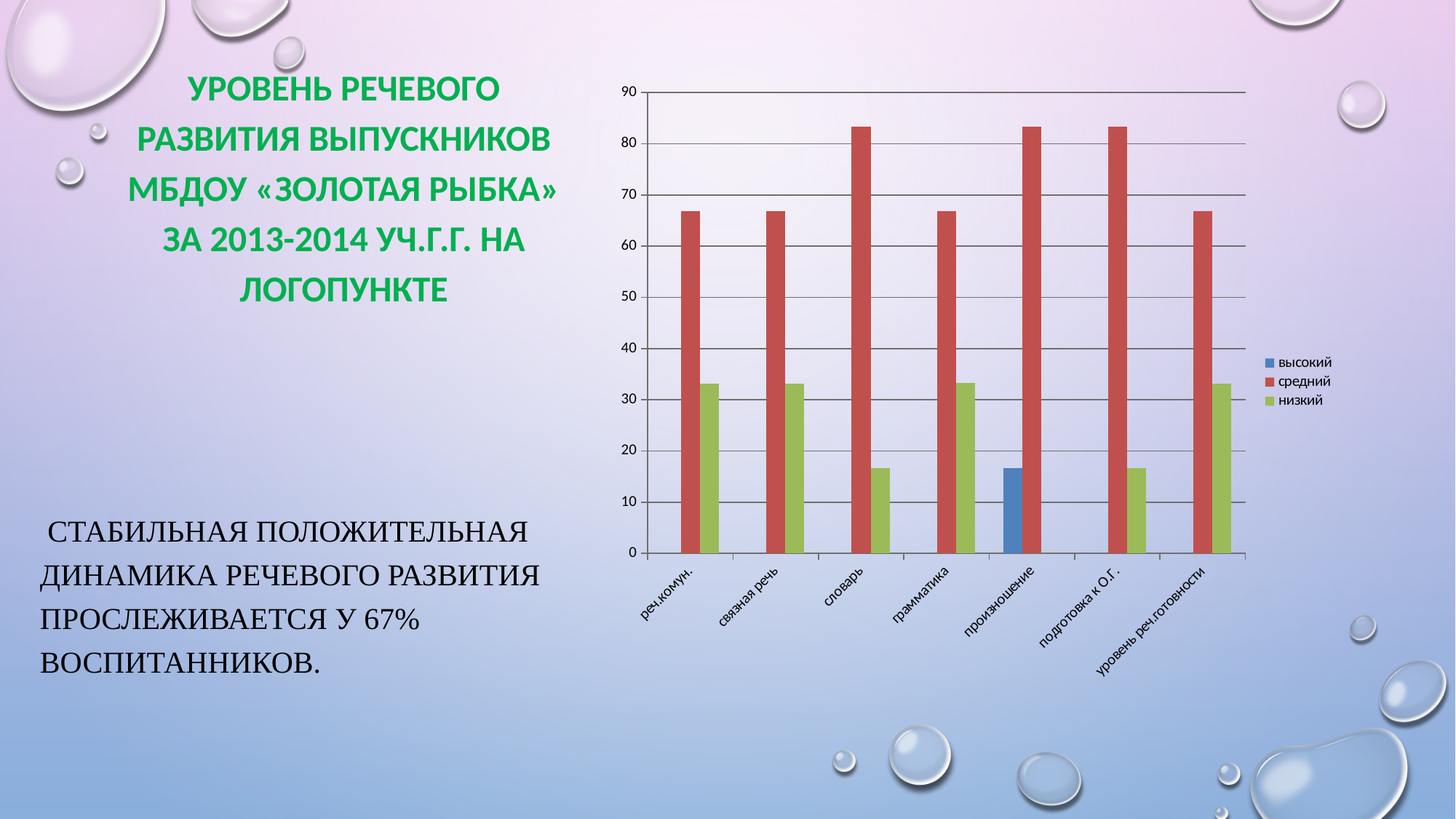

# Уровень речевого развития выпускников МБДОУ «Золотая рыбка» за 2013-2014 уч.г.г. на логопункте

### Chart

| Category | высокий | средний | низкий |
|---|---|---|---|
| реч.комун. | 0.0 | 66.8 | 33.2 |
| связная речь | 0.0 | 66.8 | 33.2 |
| словарь | 0.0 | 83.4 | 16.6 |
| грамматика | 0.0 | 66.8 | 33.300000000000004 |
| произношение | 16.6 | 83.4 | 0.0 |
| подготовка к О.Г. | 0.0 | 83.4 | 16.6 |
| уровень реч.готовности | 0.0 | 66.8 | 33.2 |
 Стабильная положительная динамика речевого развития прослеживается у 67% воспитанников.